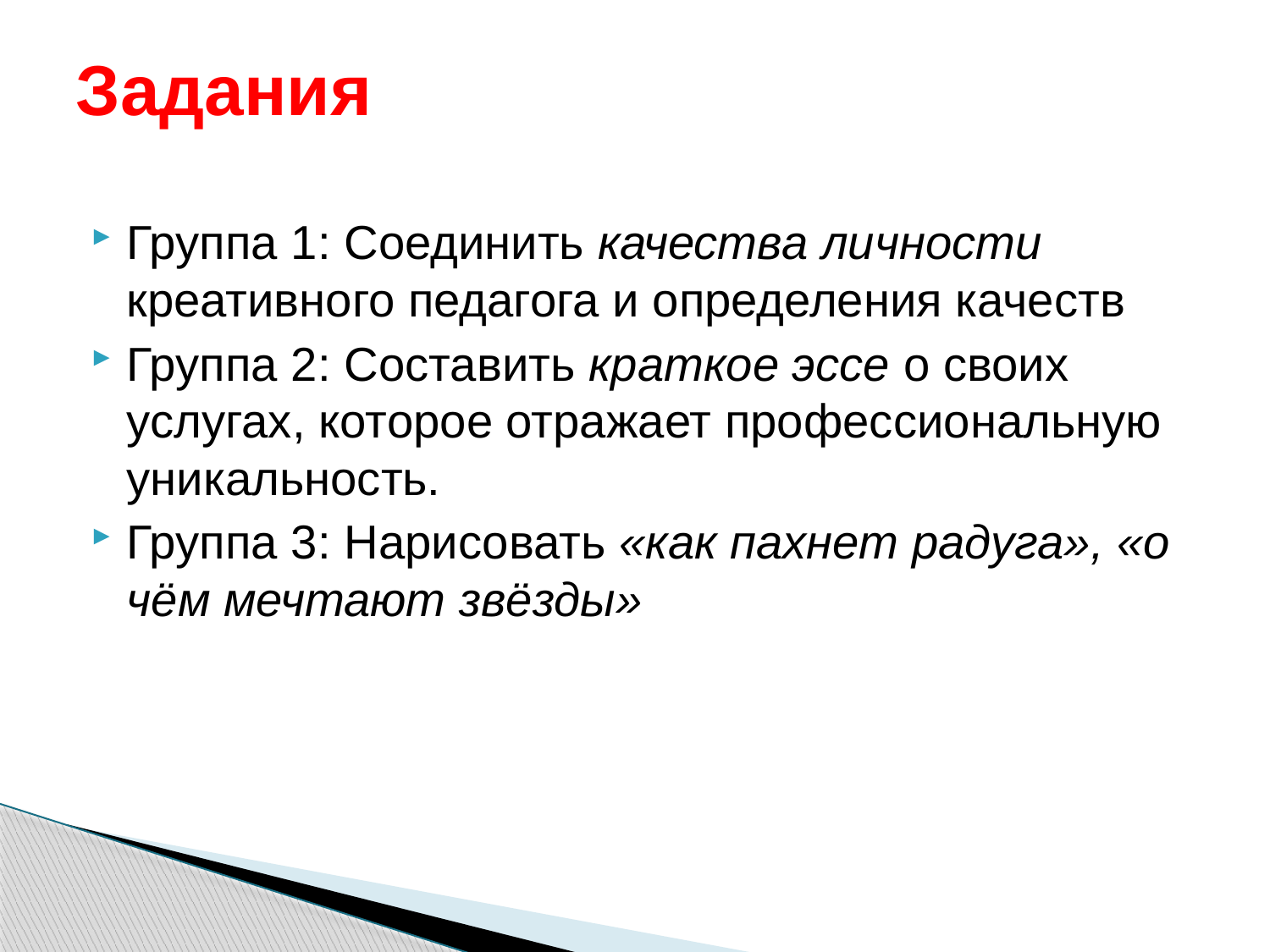

# Задания
Группа 1: Соединить качества личности креативного педагога и определения качеств
Группа 2: Составить краткое эссе о своих услугах, которое отражает профессиональную уникальность.
Группа 3: Нарисовать «как пахнет радуга», «о чём мечтают звёзды»